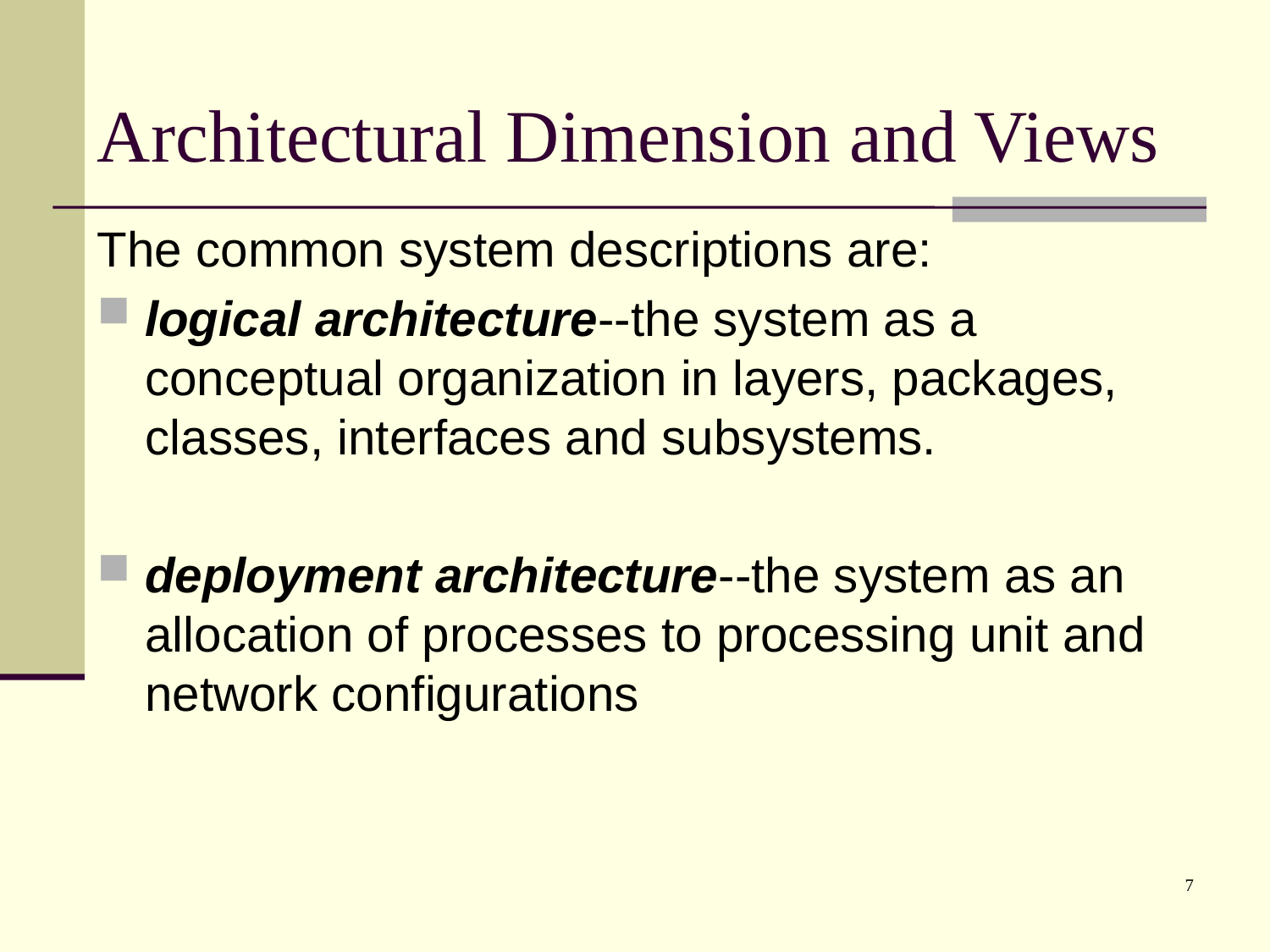

# Architectural Dimension and Views
The common system descriptions are:
logical architecture--the system as a conceptual organization in layers, packages, classes, interfaces and subsystems.

deployment architecture--the system as an allocation of processes to processing unit and network configurations

7